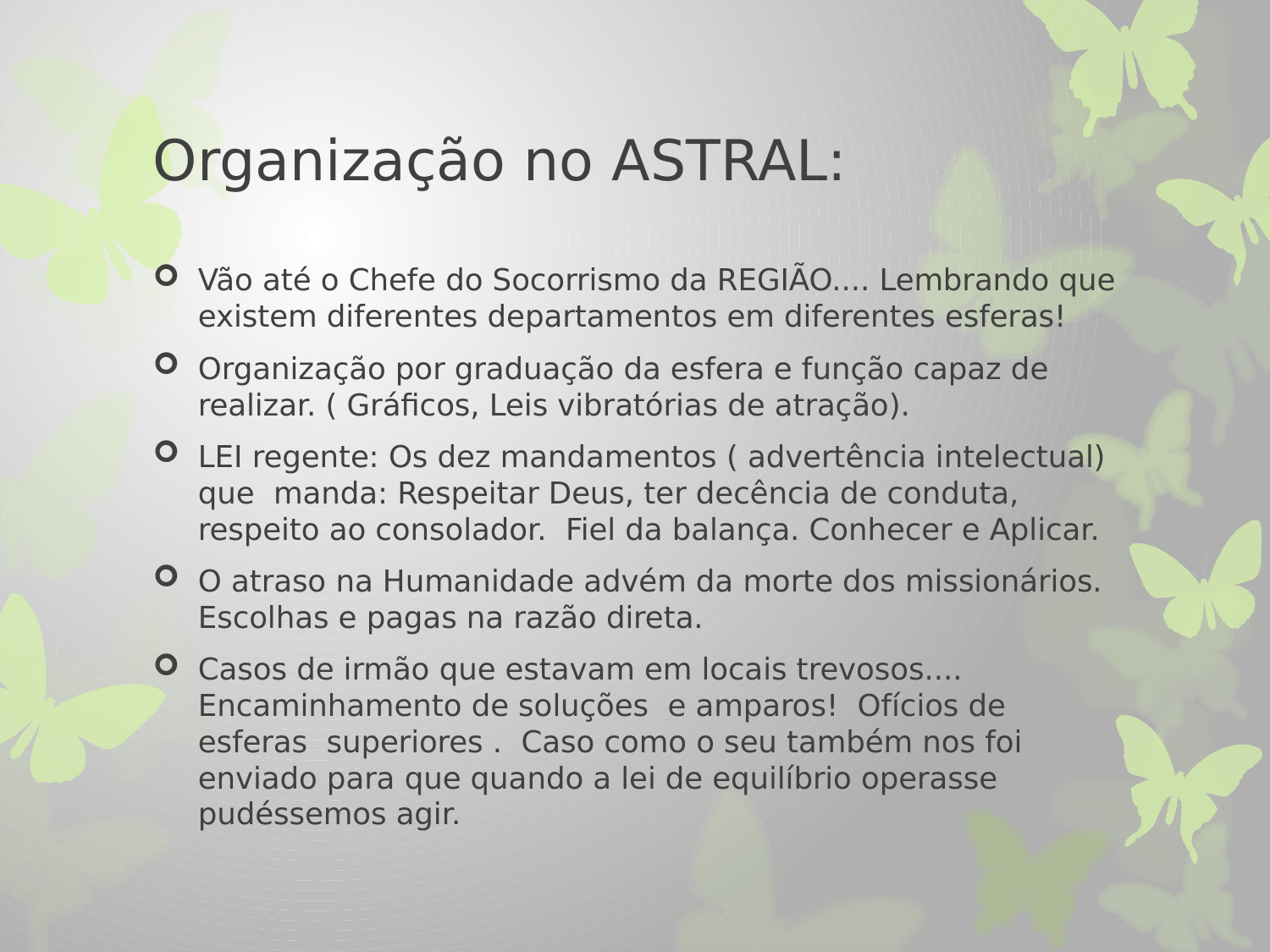

# Organização no ASTRAL:
Vão até o Chefe do Socorrismo da REGIÃO.... Lembrando que existem diferentes departamentos em diferentes esferas!
Organização por graduação da esfera e função capaz de realizar. ( Gráficos, Leis vibratórias de atração).
LEI regente: Os dez mandamentos ( advertência intelectual) que  manda: Respeitar Deus, ter decência de conduta, respeito ao consolador.  Fiel da balança. Conhecer e Aplicar.
O atraso na Humanidade advém da morte dos missionários. Escolhas e pagas na razão direta.
Casos de irmão que estavam em locais trevosos.... Encaminhamento de soluções  e amparos!  Ofícios de esferas  superiores .  Caso como o seu também nos foi enviado para que quando a lei de equilíbrio operasse pudéssemos agir.